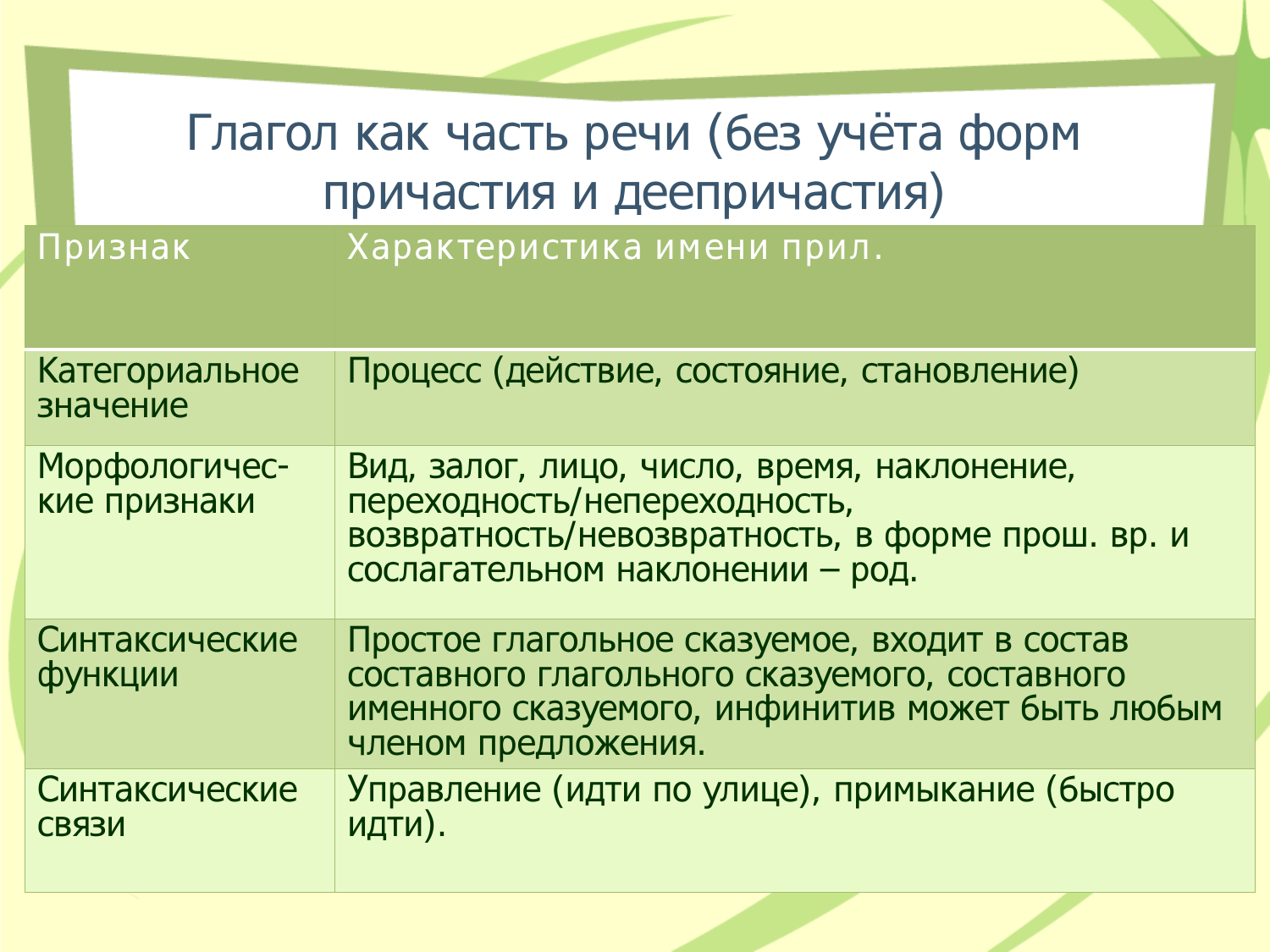

# Глагол как часть речи (без учёта форм причастия и деепричастия)
| Признак | Характеристика имени прил. |
| --- | --- |
| Категориальное значение | Процесс (действие, состояние, становление) |
| Морфологичес-кие признаки | Вид, залог, лицо, число, время, наклонение, переходность/непереходность, возвратность/невозвратность, в форме прош. вр. и сослагательном наклонении – род. |
| Синтаксические функции | Простое глагольное сказуемое, входит в состав составного глагольного сказуемого, составного именного сказуемого, инфинитив может быть любым членом предложения. |
| Синтаксические связи | Управление (идти по улице), примыкание (быстро идти). |